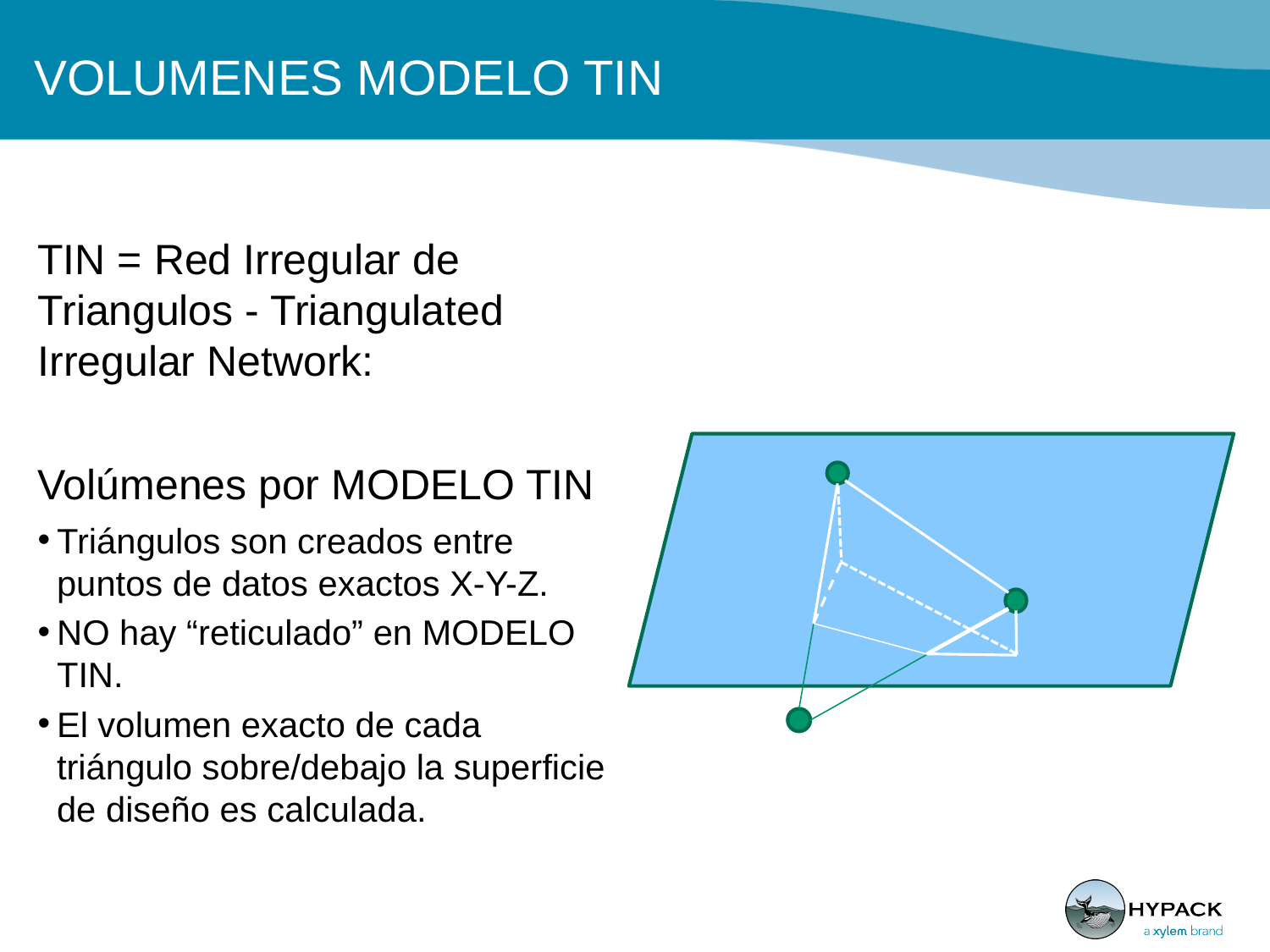

# VOLUMENES MODELO TIN
TIN = Red Irregular de Triangulos - Triangulated Irregular Network:

Volúmenes por MODELO TIN
Triángulos son creados entre puntos de datos exactos X-Y-Z.
NO hay “reticulado” en MODELO TIN.
El volumen exacto de cada triángulo sobre/debajo la superficie de diseño es calculada.